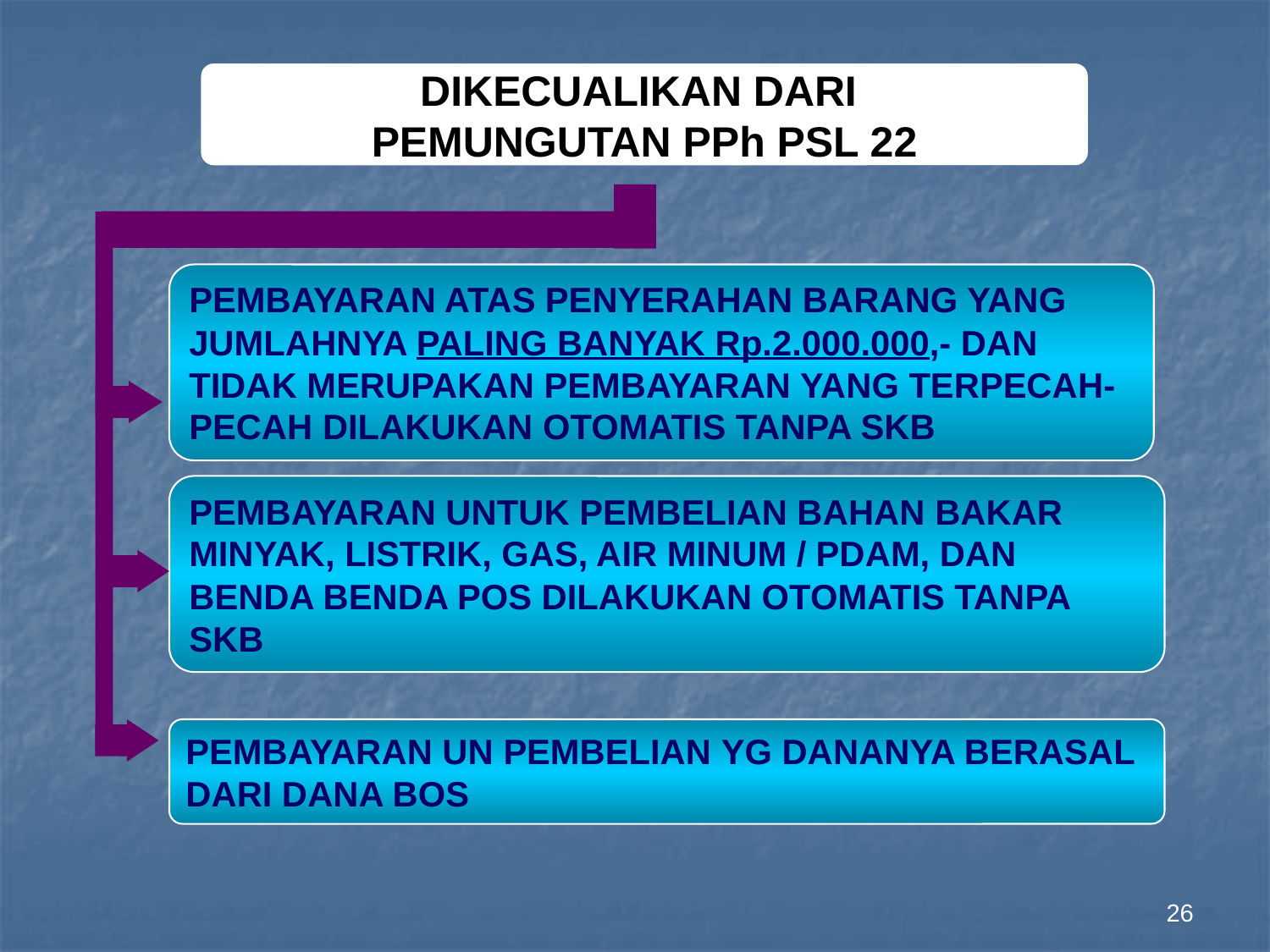

DIKECUALIKAN DARI
PEMUNGUTAN PPh PSL 22

PEMBAYARAN ATAS PENYERAHAN BARANG YANG JUMLAHNYA PALING BANYAK Rp.2.000.000,- DAN TIDAK MERUPAKAN PEMBAYARAN YANG TERPECAH-PECAH DILAKUKAN OTOMATIS TANPA SKB

PEMBAYARAN UNTUK PEMBELIAN BAHAN BAKAR
MINYAK, LISTRIK, GAS, AIR MINUM / PDAM, DAN BENDA BENDA POS DILAKUKAN OTOMATIS TANPA SKB

PEMBAYARAN UN PEMBELIAN YG DANANYA BERASAL DARI DANA BOS
26